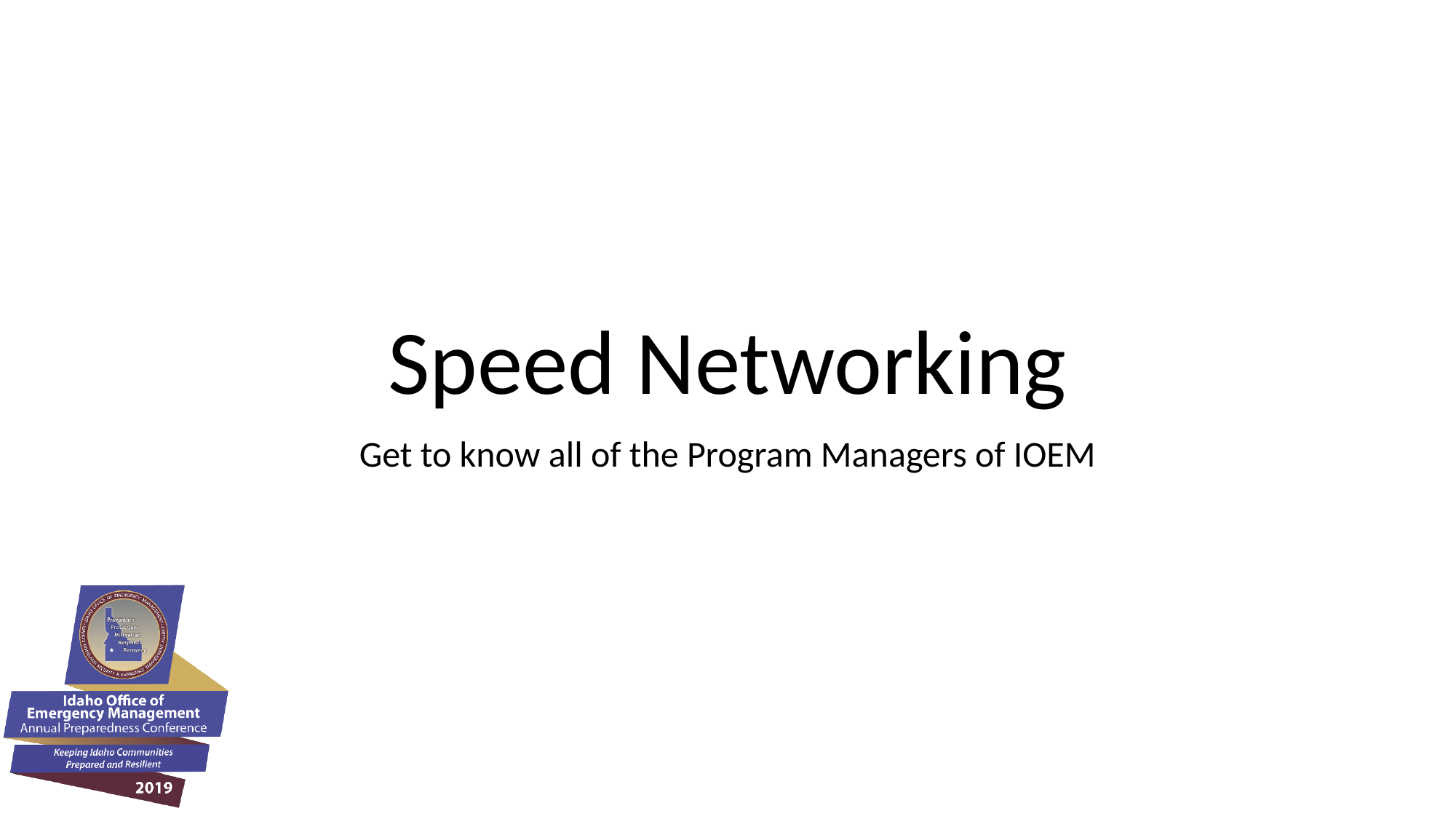

# Speed Networking
Get to know all of the Program Managers of IOEM